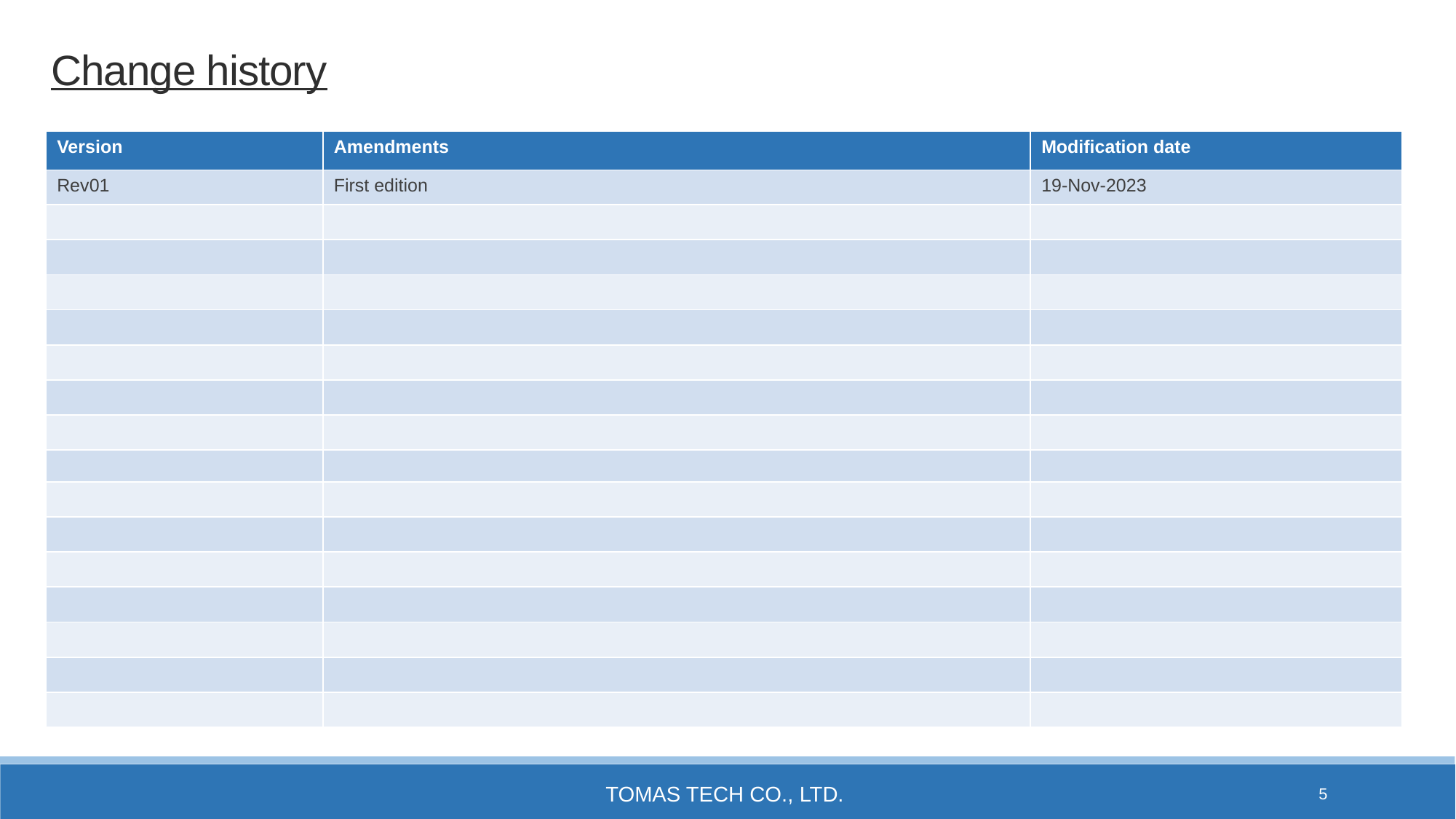

Change history
| Version | Amendments | Modification date |
| --- | --- | --- |
| Rev01 | First edition | 19-Nov-2023 |
|  |  |  |
|  |  |  |
|  |  |  |
|  |  |  |
|  |  |  |
|  |  |  |
|  |  |  |
|  |  |  |
|  |  |  |
|  |  |  |
|  |  |  |
|  |  |  |
|  |  |  |
|  |  |  |
|  |  |  |
TOMAS TECH Co., Ltd.
5